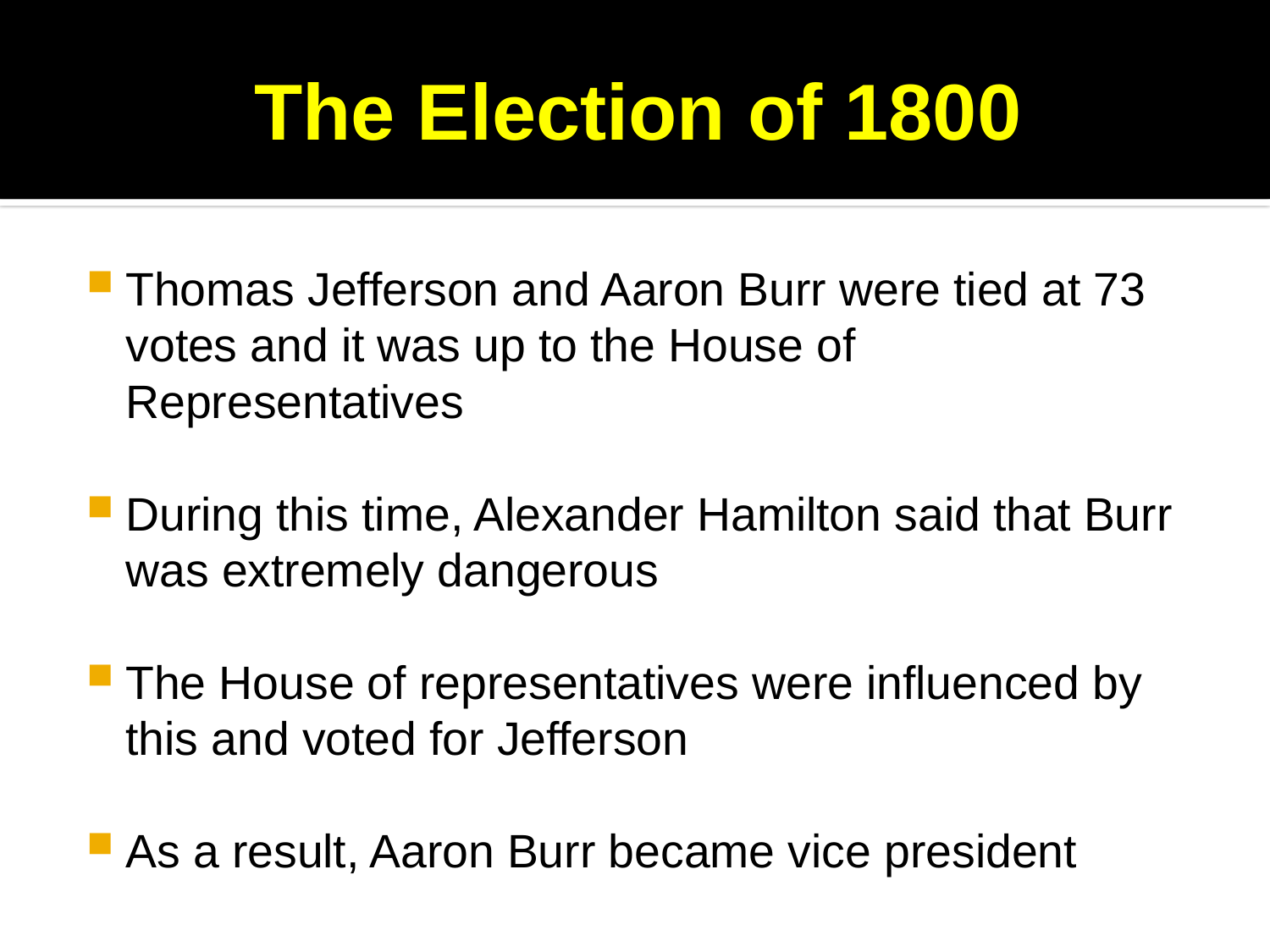

# The Election of 1800
Thomas Jefferson and Aaron Burr were tied at 73 votes and it was up to the House of Representatives

During this time, Alexander Hamilton said that Burr was extremely dangerous

The House of representatives were influenced by this and voted for Jefferson

As a result, Aaron Burr became vice president